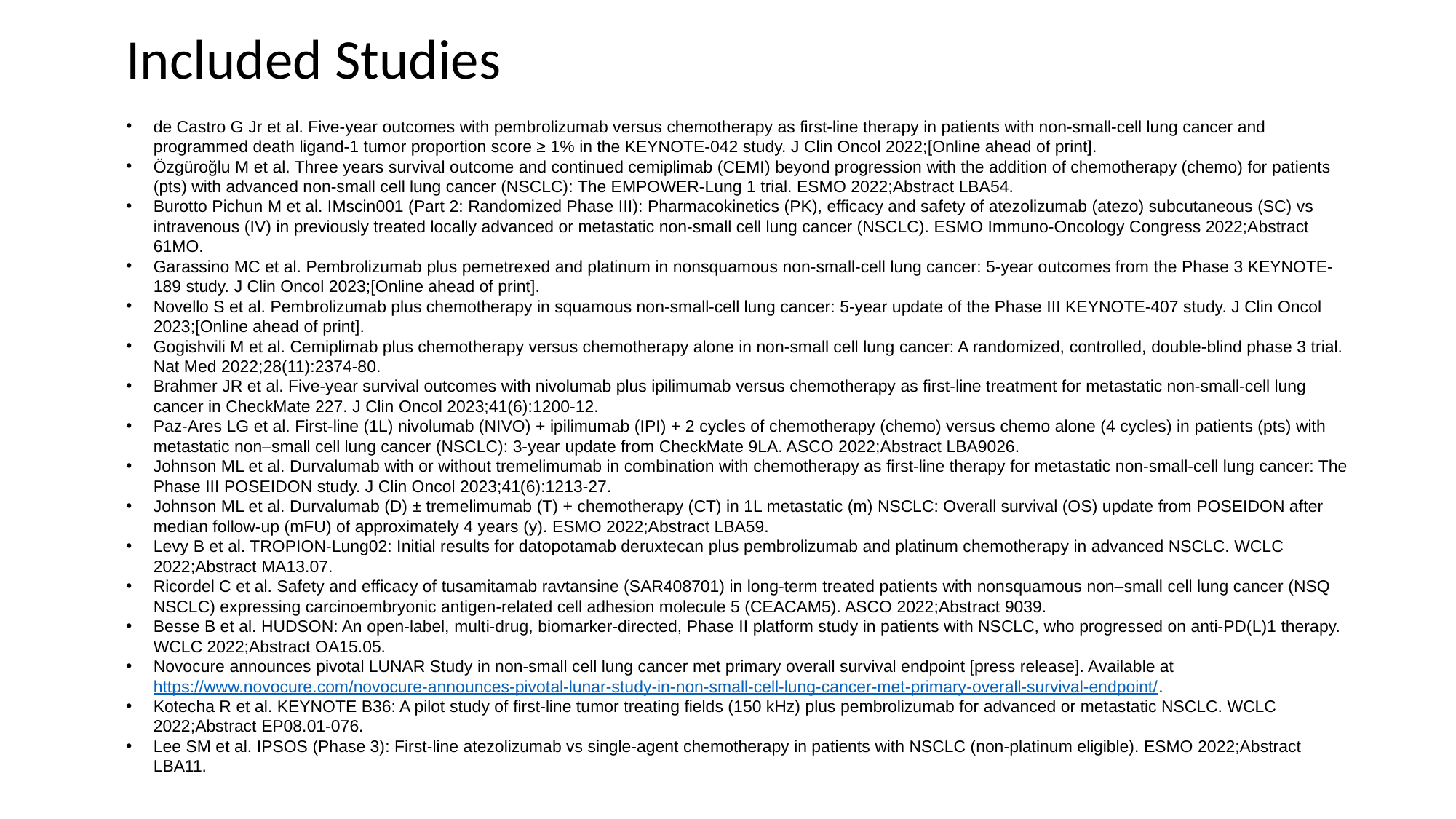

# Included Studies
de Castro G Jr et al. Five-year outcomes with pembrolizumab versus chemotherapy as first-line therapy in patients with non-small-cell lung cancer and programmed death ligand-1 tumor proportion score ≥ 1% in the KEYNOTE-042 study. J Clin Oncol 2022;[Online ahead of print].
Özgüroğlu M et al. Three years survival outcome and continued cemiplimab (CEMI) beyond progression with the addition of chemotherapy (chemo) for patients (pts) with advanced non-small cell lung cancer (NSCLC): The EMPOWER-Lung 1 trial. ESMO 2022;Abstract LBA54.
Burotto Pichun M et al. IMscin001 (Part 2: Randomized Phase III): Pharmacokinetics (PK), efficacy and safety of atezolizumab (atezo) subcutaneous (SC) vs intravenous (IV) in previously treated locally advanced or metastatic non-small cell lung cancer (NSCLC). ESMO Immuno-Oncology Congress 2022;Abstract 61MO.
Garassino MC et al. Pembrolizumab plus pemetrexed and platinum in nonsquamous non-small-cell lung cancer: 5-year outcomes from the Phase 3 KEYNOTE-189 study. J Clin Oncol 2023;[Online ahead of print].
Novello S et al. Pembrolizumab plus chemotherapy in squamous non-small-cell lung cancer: 5-year update of the Phase III KEYNOTE-407 study. J Clin Oncol 2023;[Online ahead of print].
Gogishvili M et al. Cemiplimab plus chemotherapy versus chemotherapy alone in non-small cell lung cancer: A randomized, controlled, double-blind phase 3 trial. Nat Med 2022;28(11):2374-80.
Brahmer JR et al. Five-year survival outcomes with nivolumab plus ipilimumab versus chemotherapy as first-line treatment for metastatic non-small-cell lung cancer in CheckMate 227. J Clin Oncol 2023;41(6):1200-12.
Paz-Ares LG et al. First-line (1L) nivolumab (NIVO) + ipilimumab (IPI) + 2 cycles of chemotherapy (chemo) versus chemo alone (4 cycles) in patients (pts) with metastatic non–small cell lung cancer (NSCLC): 3-year update from CheckMate 9LA. ASCO 2022;Abstract LBA9026.
Johnson ML et al. Durvalumab with or without tremelimumab in combination with chemotherapy as first-line therapy for metastatic non-small-cell lung cancer: The Phase III POSEIDON study. J Clin Oncol 2023;41(6):1213-27.
Johnson ML et al. Durvalumab (D) ± tremelimumab (T) + chemotherapy (CT) in 1L metastatic (m) NSCLC: Overall survival (OS) update from POSEIDON after median follow-up (mFU) of approximately 4 years (y). ESMO 2022;Abstract LBA59.
Levy B et al. TROPION-Lung02: Initial results for datopotamab deruxtecan plus pembrolizumab and platinum chemotherapy in advanced NSCLC. WCLC 2022;Abstract MA13.07.
Ricordel C et al. Safety and efficacy of tusamitamab ravtansine (SAR408701) in long-term treated patients with nonsquamous non–small cell lung cancer (NSQ NSCLC) expressing carcinoembryonic antigen-related cell adhesion molecule 5 (CEACAM5). ASCO 2022;Abstract 9039.
Besse B et al. HUDSON: An open-label, multi-drug, biomarker-directed, Phase II platform study in patients with NSCLC, who progressed on anti-PD(L)1 therapy. WCLC 2022;Abstract OA15.05.
Novocure announces pivotal LUNAR Study in non-small cell lung cancer met primary overall survival endpoint [press release]. Available at https://www.novocure.com/novocure-announces-pivotal-lunar-study-in-non-small-cell-lung-cancer-met-primary-overall-survival-endpoint/.
Kotecha R et al. KEYNOTE B36: A pilot study of first-line tumor treating fields (150 kHz) plus pembrolizumab for advanced or metastatic NSCLC. WCLC 2022;Abstract EP08.01-076.
Lee SM et al. IPSOS (Phase 3): First-line atezolizumab vs single-agent chemotherapy in patients with NSCLC (non-platinum eligible). ESMO 2022;Abstract LBA11.